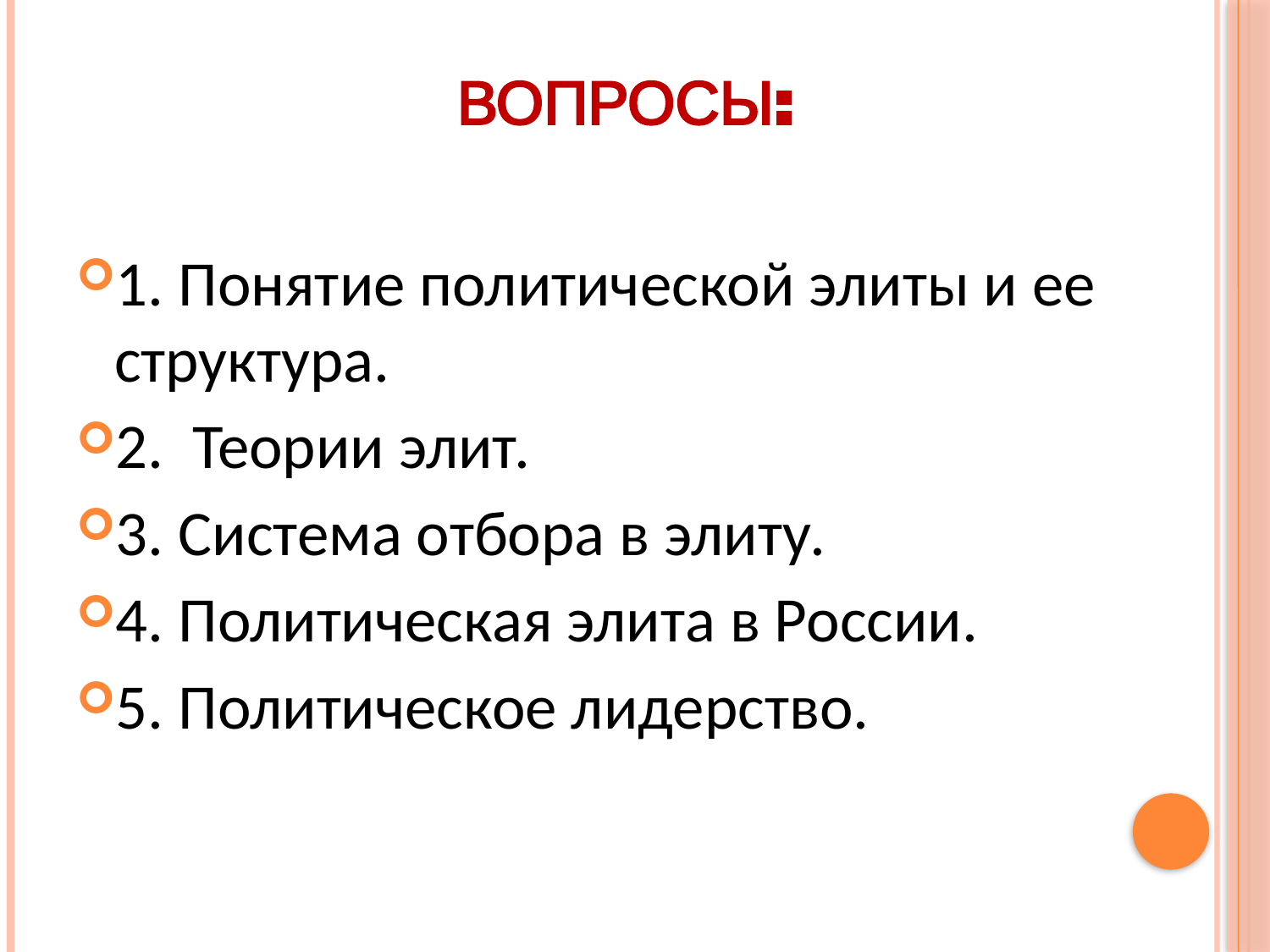

# Вопросы:
1. Понятие политической элиты и ее структура.
2.  Теории элит.
3. Система отбора в элиту.
4. Политическая элита в России.
5. Политическое лидерство.